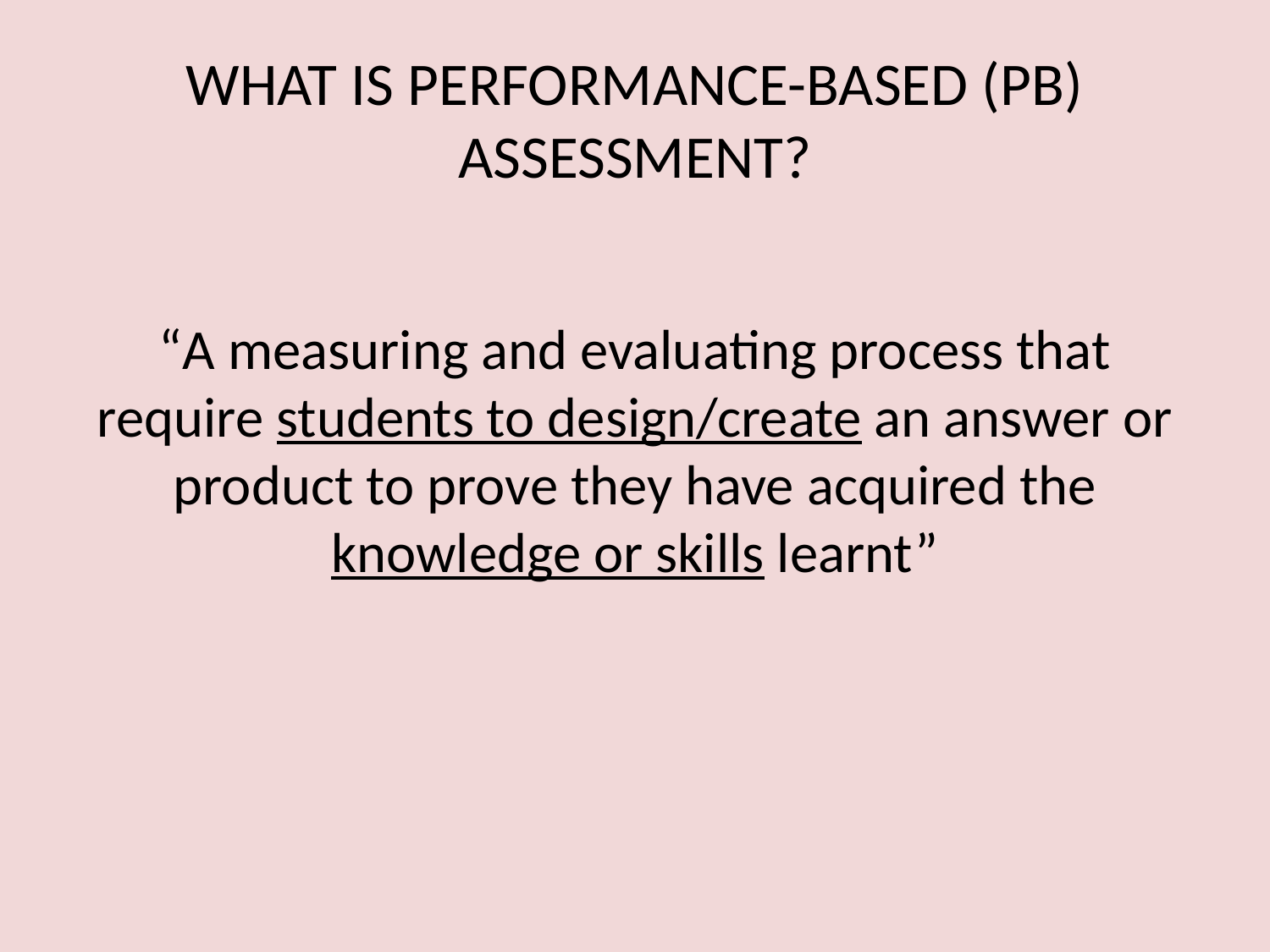

# WHAT IS PERFORMANCE-BASED (PB) ASSESSMENT?
“A measuring and evaluating process that require students to design/create an answer or product to prove they have acquired the knowledge or skills learnt”